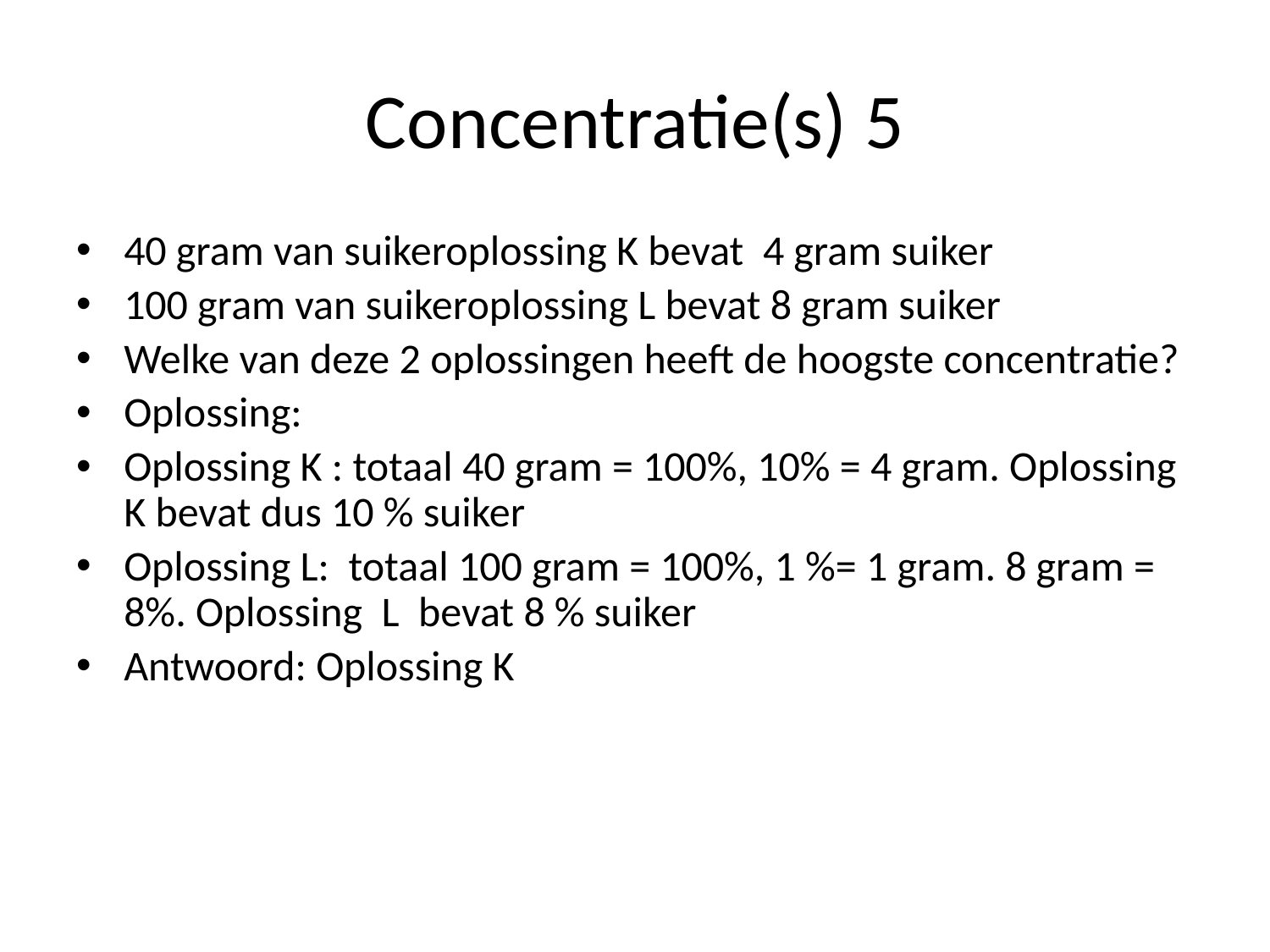

# Concentratie(s) 5
40 gram van suikeroplossing K bevat  4 gram suiker
100 gram van suikeroplossing L bevat 8 gram suiker
Welke van deze 2 oplossingen heeft de hoogste concentratie?
Oplossing:
Oplossing K : totaal 40 gram = 100%, 10% = 4 gram. Oplossing K bevat dus 10 % suiker
Oplossing L:  totaal 100 gram = 100%, 1 %= 1 gram. 8 gram = 8%. Oplossing  L  bevat 8 % suiker
Antwoord: Oplossing K